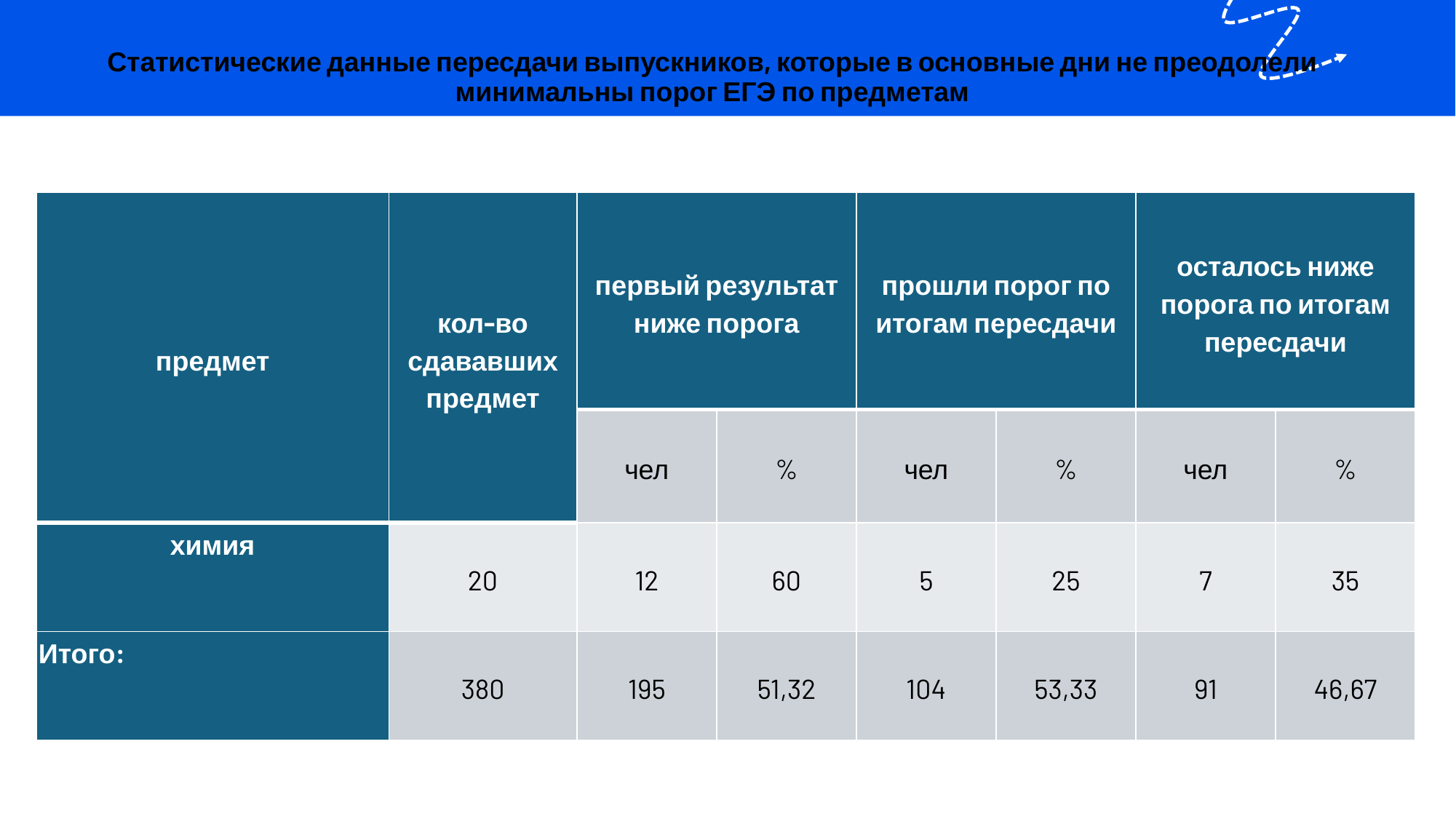

Статистические данные пересдачи выпускников, которые в основные дни не преодолели минимальны порог ЕГЭ по предметам

| предмет | кол-во сдававших предмет | первый результат ниже порога |  | прошли порог по итогам пересдачи |  | осталось ниже порога по итогам пересдачи |  |
| --- | --- | --- | --- | --- | --- | --- | --- |
|  |  | чел | % | чел | % | чел | % |
| химия | 20 | 12 | 60 | 5 | 25 | 7 | 35 |
| Итого: | 380 | 195 | 51,32 | 104 | 53,33 | 91 | 46,67 |